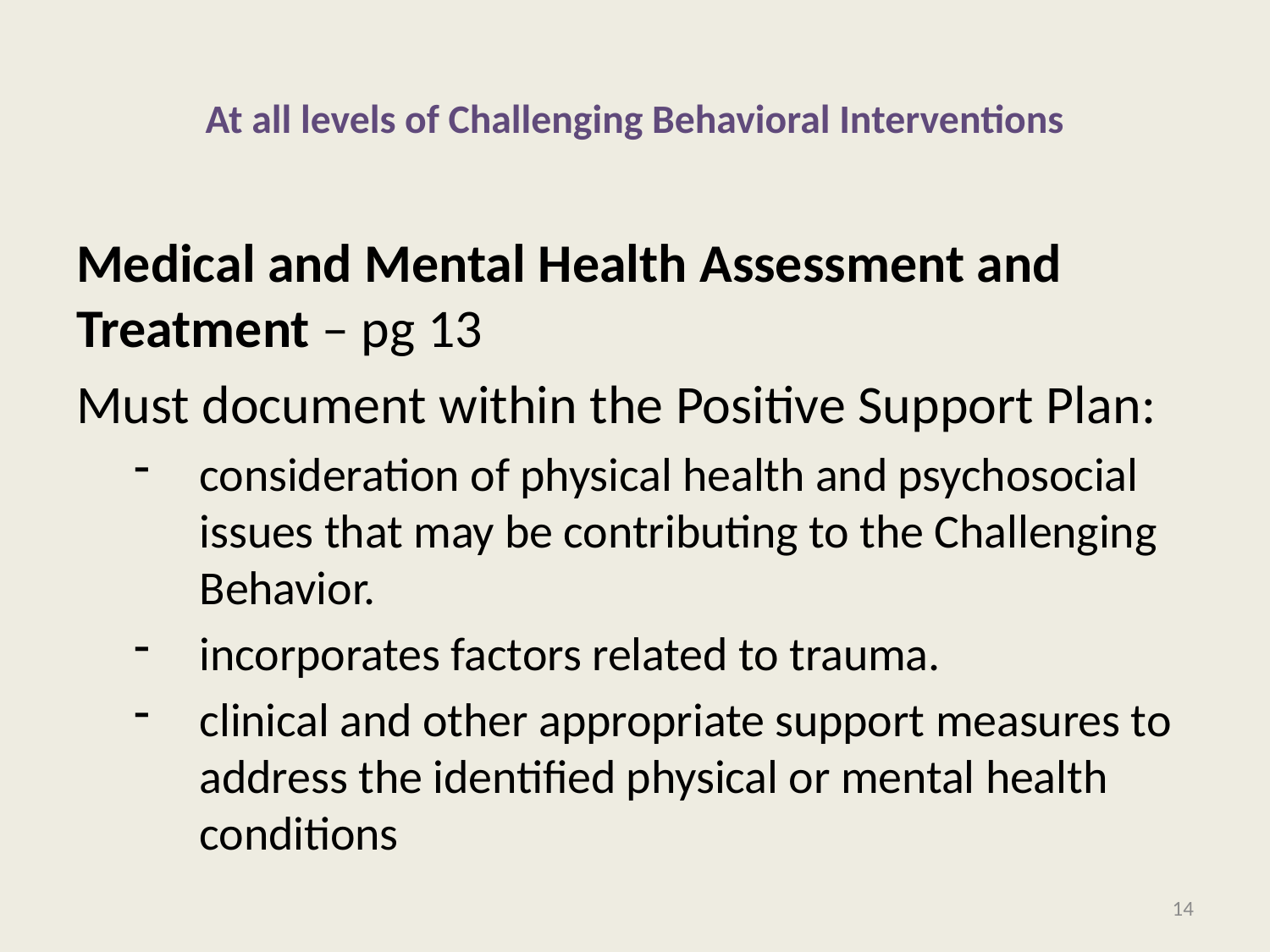

# At all levels of Challenging Behavioral Interventions
Medical and Mental Health Assessment and Treatment – pg 13
Must document within the Positive Support Plan:
consideration of physical health and psychosocial issues that may be contributing to the Challenging Behavior.
incorporates factors related to trauma.
clinical and other appropriate support measures to address the identified physical or mental health conditions
14